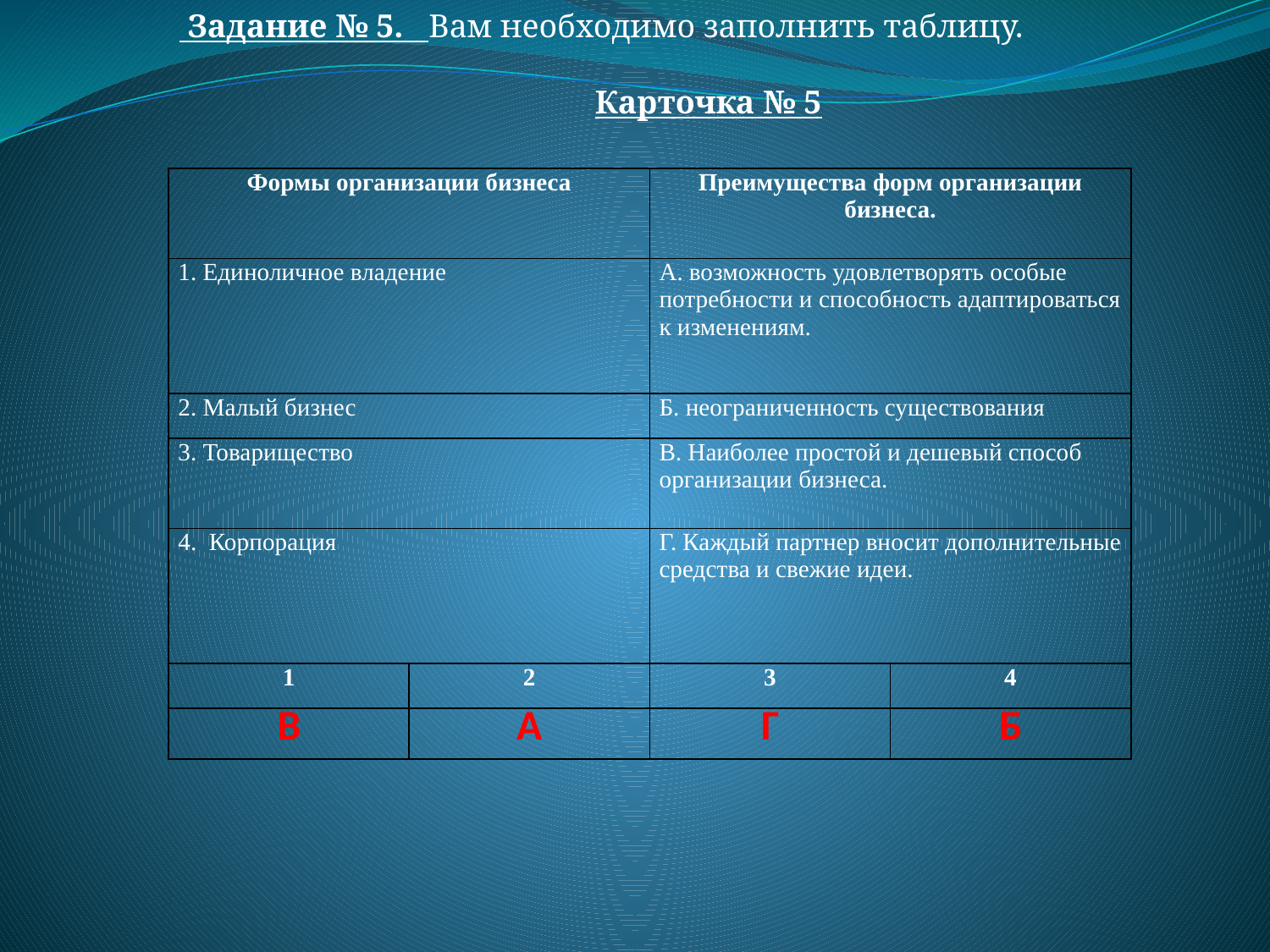

Задание № 5.   Вам необходимо заполнить таблицу.

	Карточка № 5

| Формы организации бизнеса |  | Преимущества форм организации бизнеса. |  |
| --- | --- | --- | --- |
| 1. Единоличное владение |  | А. возможность удовлетворять особые потребности и способность адаптироваться к изменениям. |  |
| 2. Малый бизнес |  | Б. неограниченность существования |  |
| 3. Товарищество |  | В. Наиболее простой и дешевый способ организации бизнеса. |  |
| 4. Корпорация |  | Г. Каждый партнер вносит дополнительные средства и свежие идеи. |  |
| 1 | 2 | 3 | 4 |
| В | А | Г | Б |